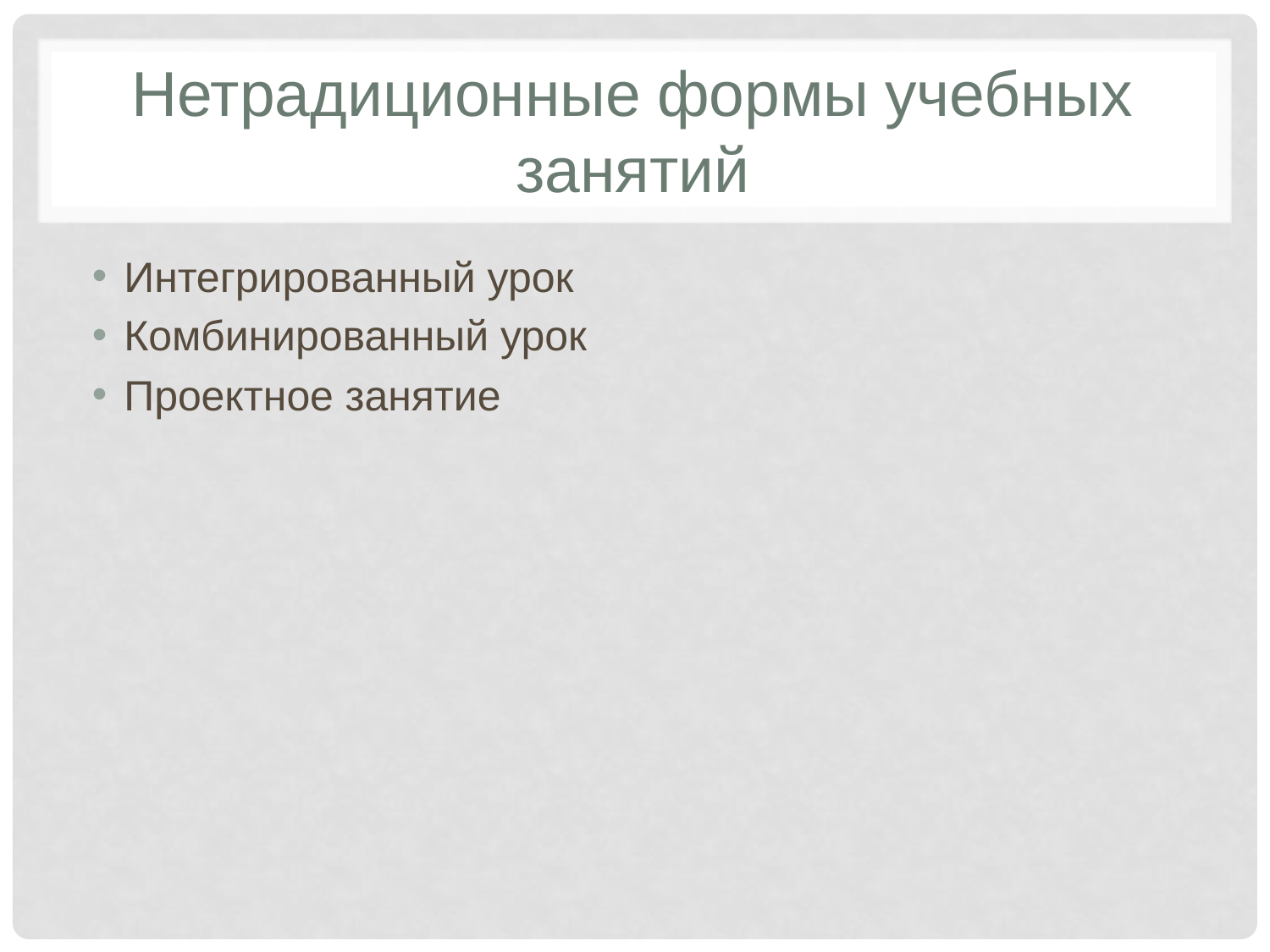

# Нетрадиционные формы учебных занятий
Интегрированный урок
Комбинированный урок
Проектное занятие